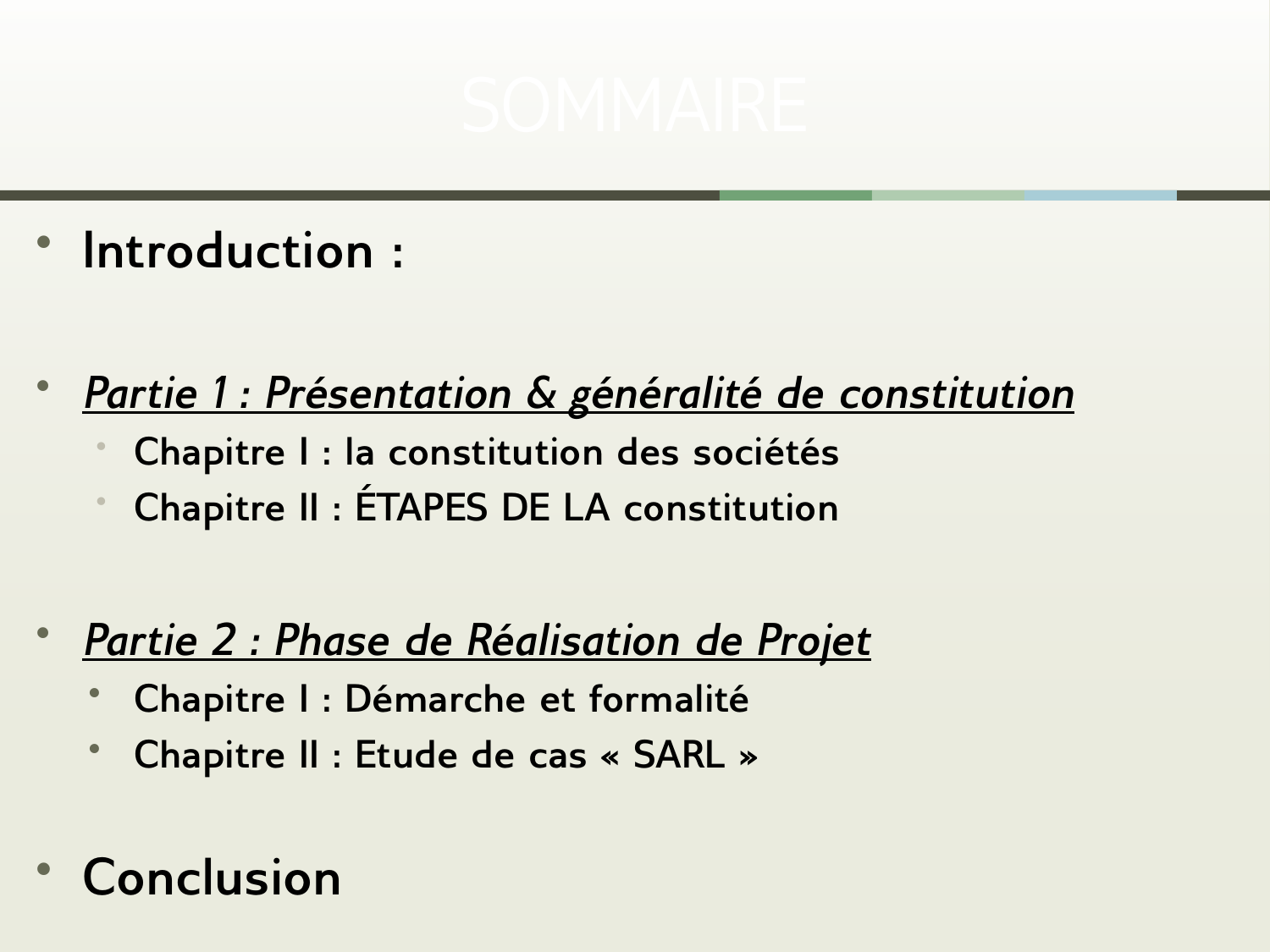

# SOMMAIRE
Introduction :

Partie 1 : Présentation & généralité de constitution
Chapitre I : la constitution des sociétés
Chapitre II : ÉTAPES DE LA constitution

Partie 2 : Phase de Réalisation de Projet
Chapitre I : Démarche et formalité
Chapitre II : Etude de cas « SARL »

Conclusion